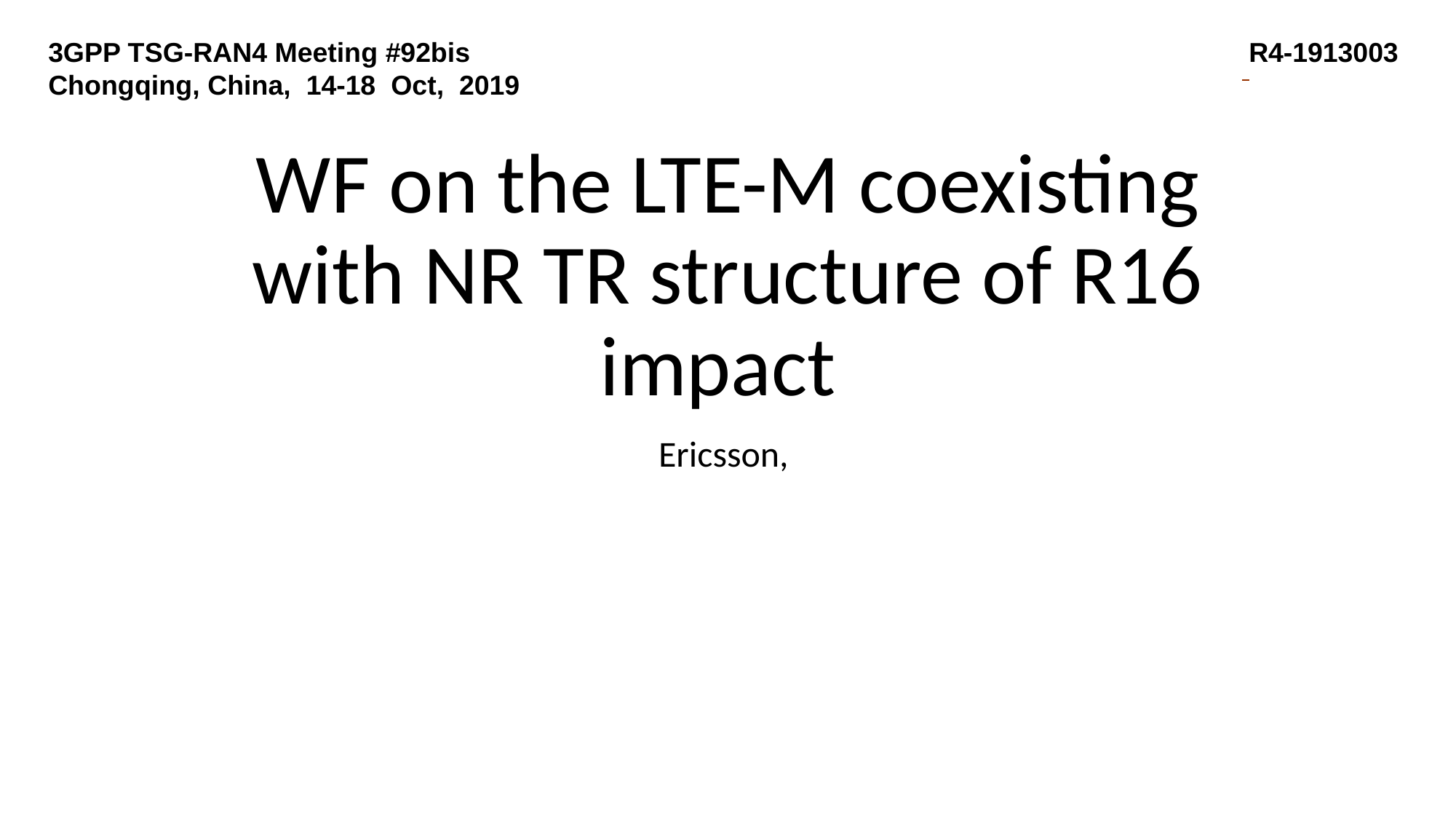

3GPP TSG-RAN4 Meeting #92bis						 		R4-1913003  Chongqing, China,  14-18  Oct,  2019

# WF on the LTE-M coexisting with NR TR structure of R16 impact
Ericsson,